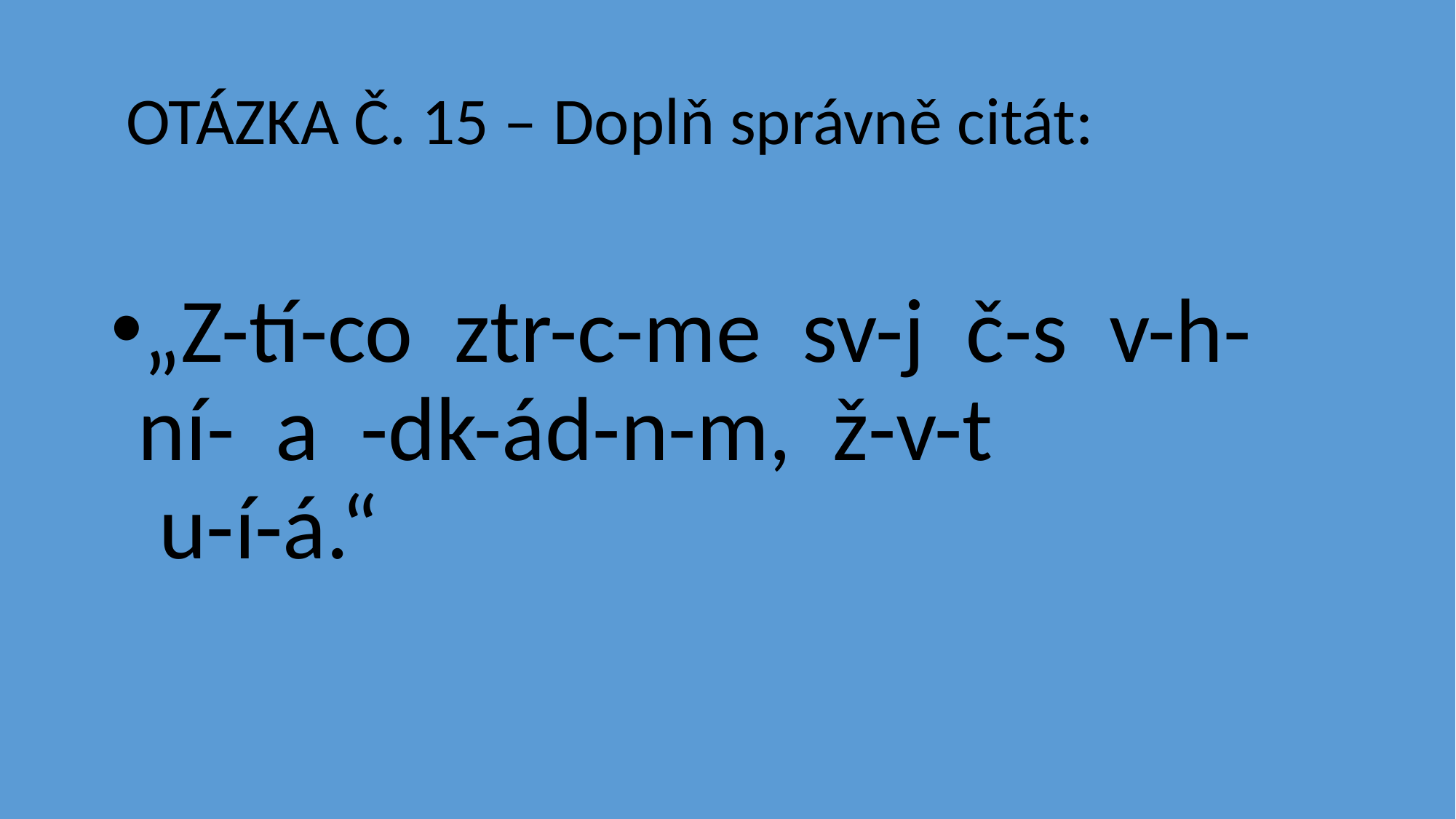

# OTÁZKA Č. 15 – Doplň správně citát:

„Z-tí-co  ztr-c-me  sv-j  č-s  v-h-ní-  a  -dk-ád-n-m,  ž-v-t
 u-í-á.“